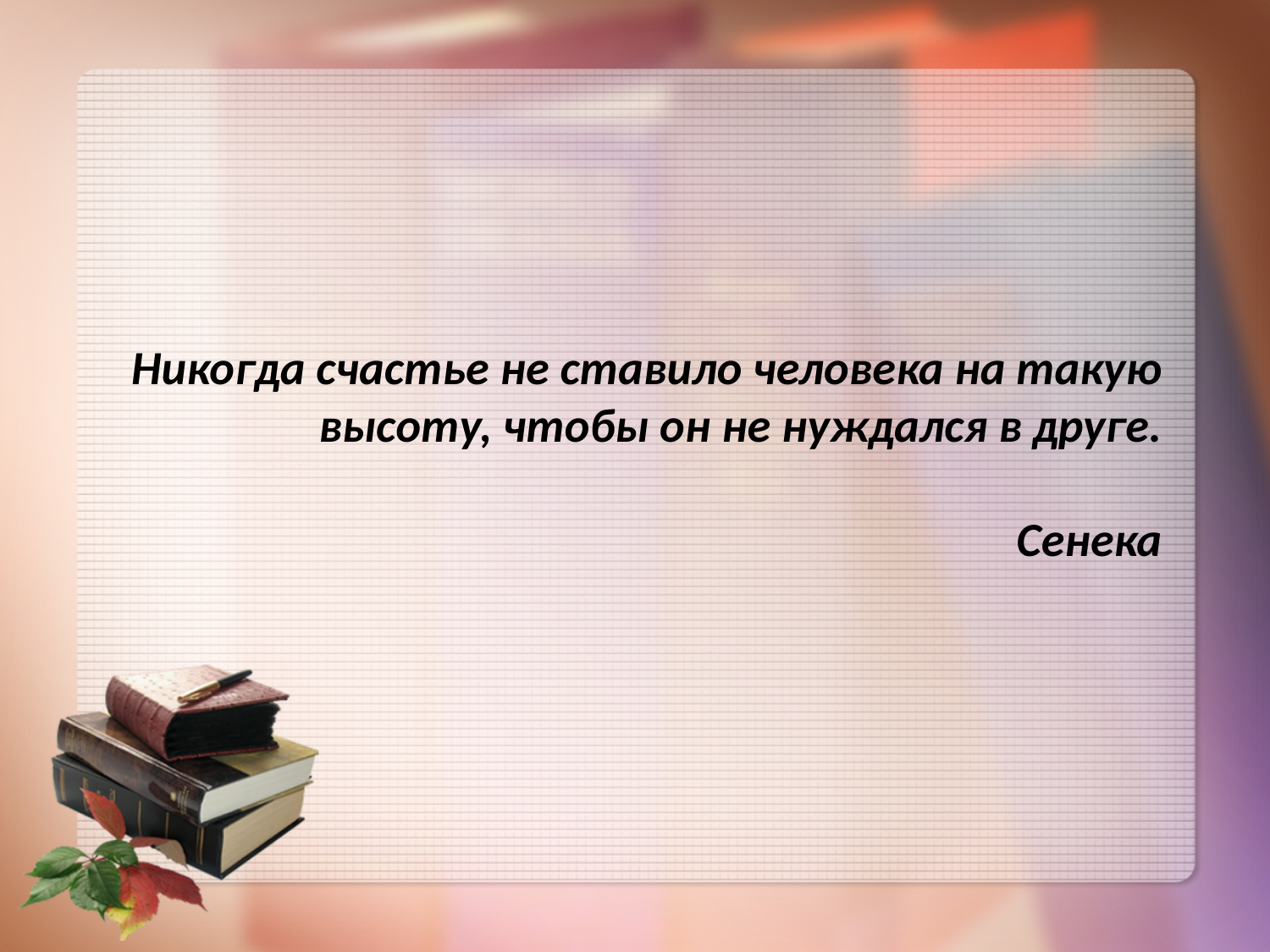

# Никогда счастье не ставило человека на такую высоту, чтобы он не нуждался в друге.  Сенека